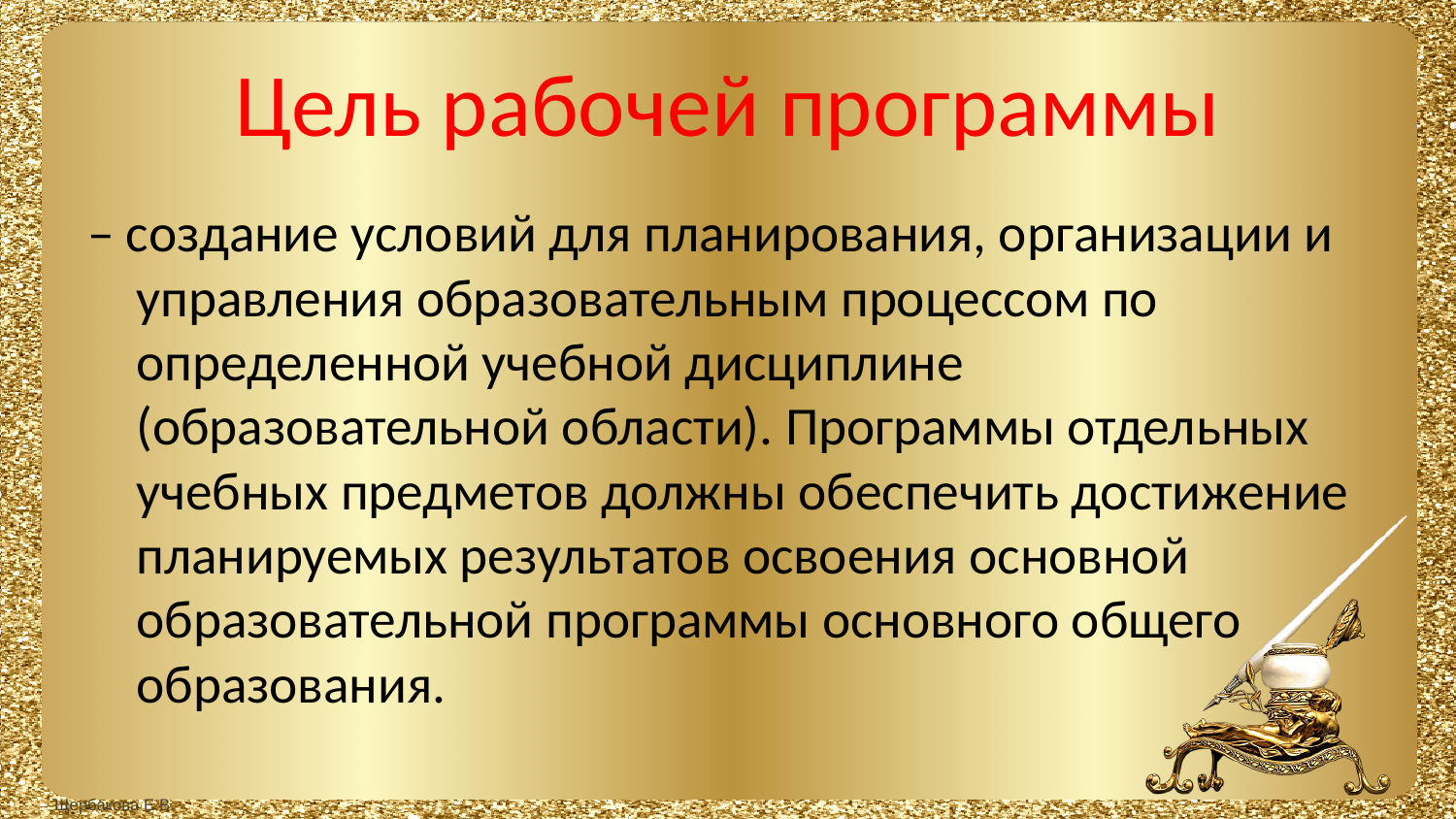

# Цель рабочей программы
– создание условий для планирования, организации и управления образовательным процессом по определенной учебной дисциплине (образовательной области). Программы отдельных учебных предметов должны обеспечить достижение планируемых результатов освоения основной образовательной программы основного общего образования.